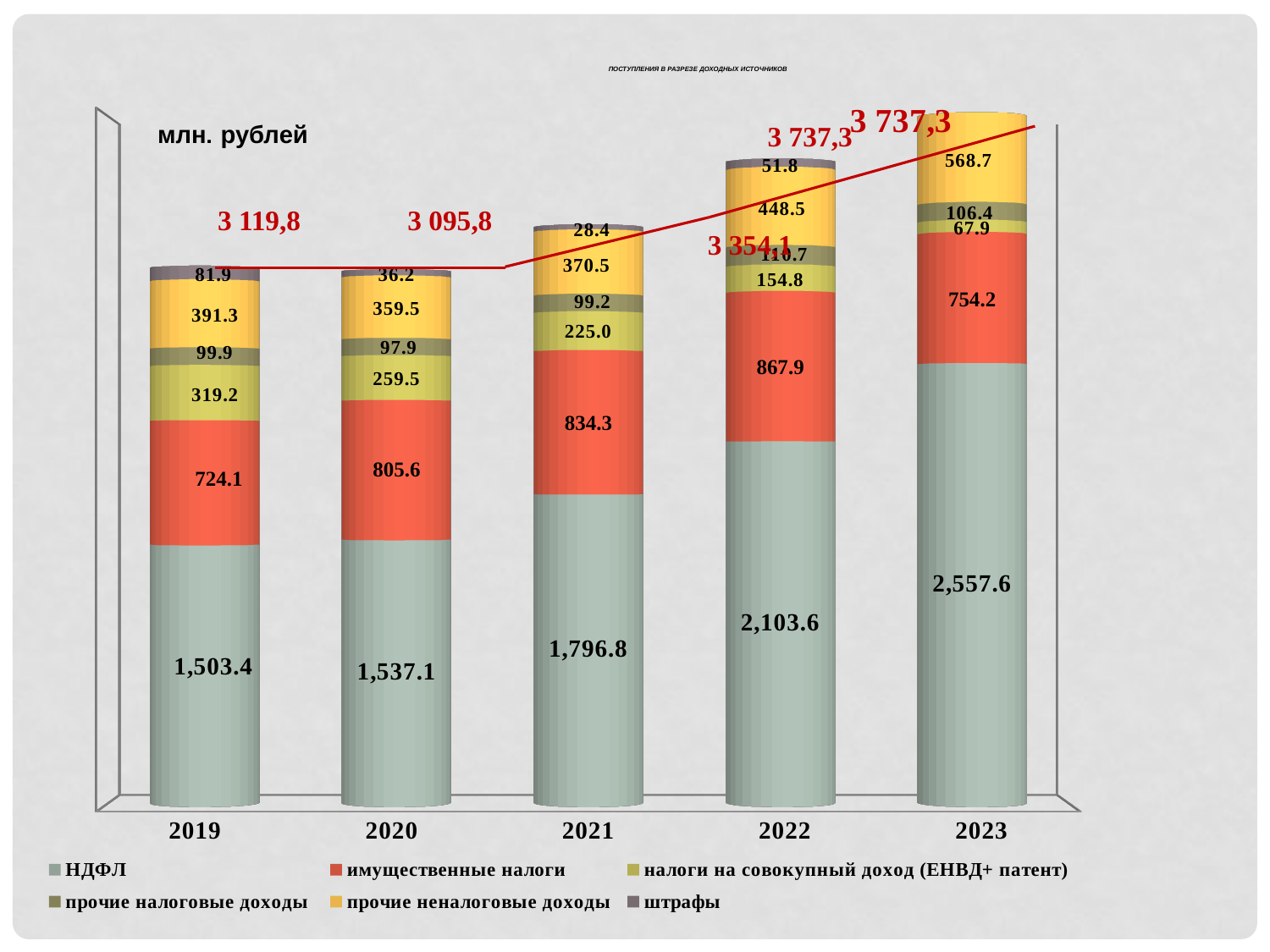

ПОСТУПЛЕНИЯ В РАЗРЕЗЕ ДОХОДНЫХ ИСТОЧНИКОВ

[unsupported chart]

млн. рублей
3 737,3
3 119,8

3 095,8

3 354,1